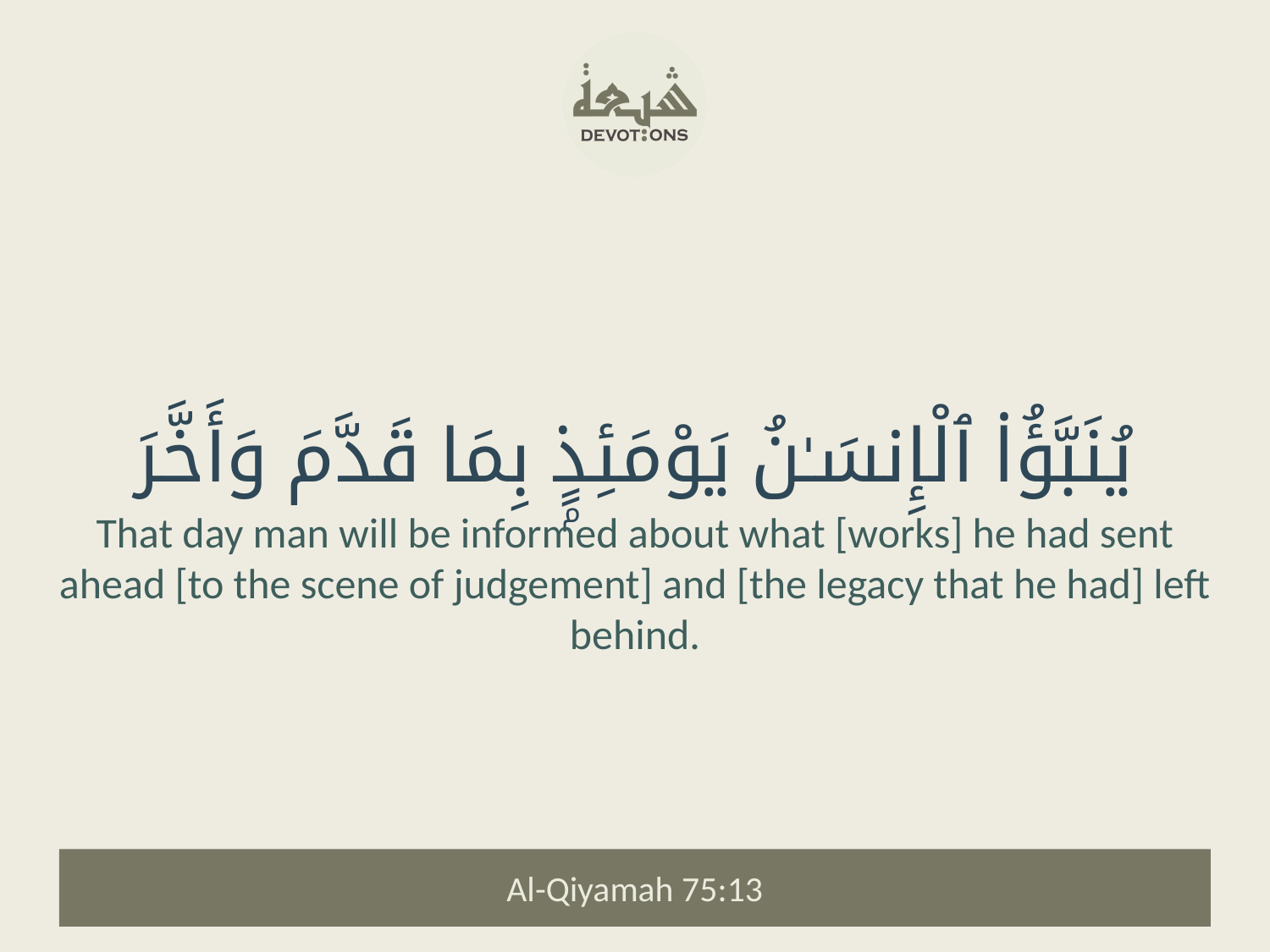

يُنَبَّؤُا۟ ٱلْإِنسَـٰنُ يَوْمَئِذٍۭ بِمَا قَدَّمَ وَأَخَّرَ
That day man will be informed about what [works] he had sent ahead [to the scene of judgement] and [the legacy that he had] left behind.
Al-Qiyamah 75:13